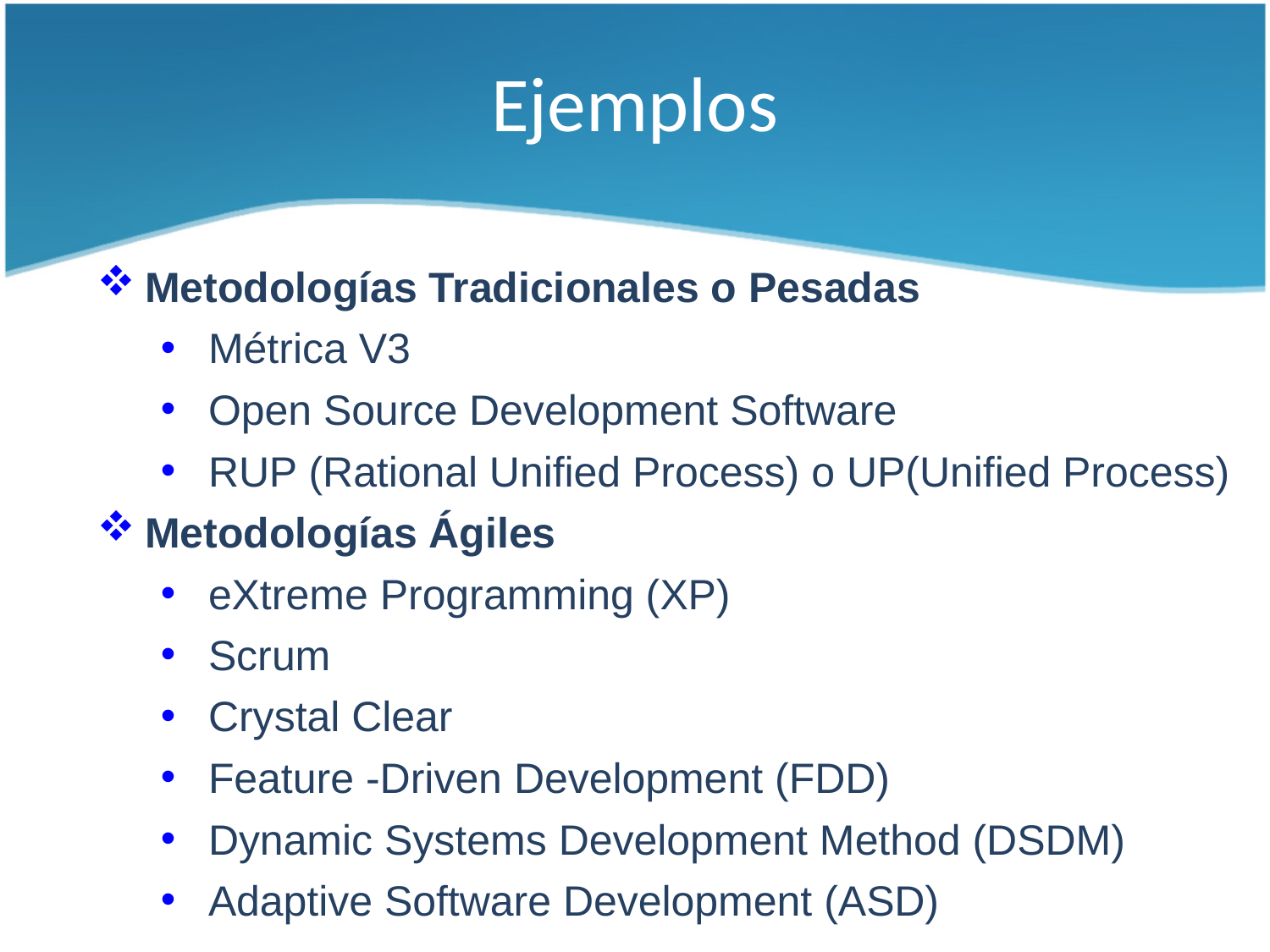

# Ejemplos

Metodologías Tradicionales o Pesadas
Métrica V3
Open Source Development Software
RUP (Rational Unified Process) o UP(Unified Process)
Metodologías Ágiles
eXtreme Programming (XP)
Scrum
Crystal Clear
Feature -Driven Development (FDD)
Dynamic Systems Development Method (DSDM)
Adaptive Software Development (ASD)